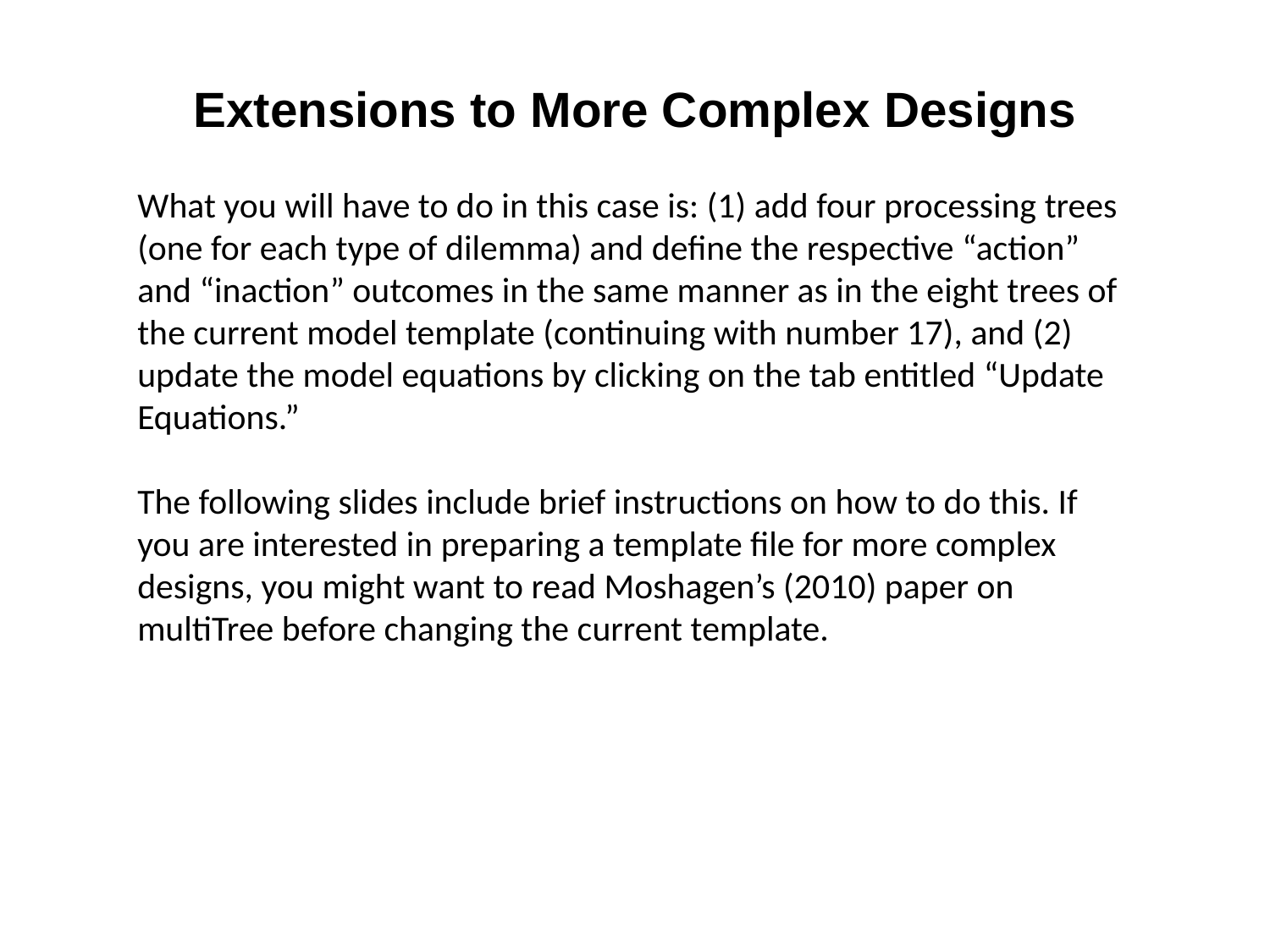

Extensions to More Complex Designs
What you will have to do in this case is: (1) add four processing trees (one for each type of dilemma) and define the respective “action” and “inaction” outcomes in the same manner as in the eight trees of the current model template (continuing with number 17), and (2) update the model equations by clicking on the tab entitled “Update Equations.”

The following slides include brief instructions on how to do this. If you are interested in preparing a template file for more complex designs, you might want to read Moshagen’s (2010) paper on multiTree before changing the current template.